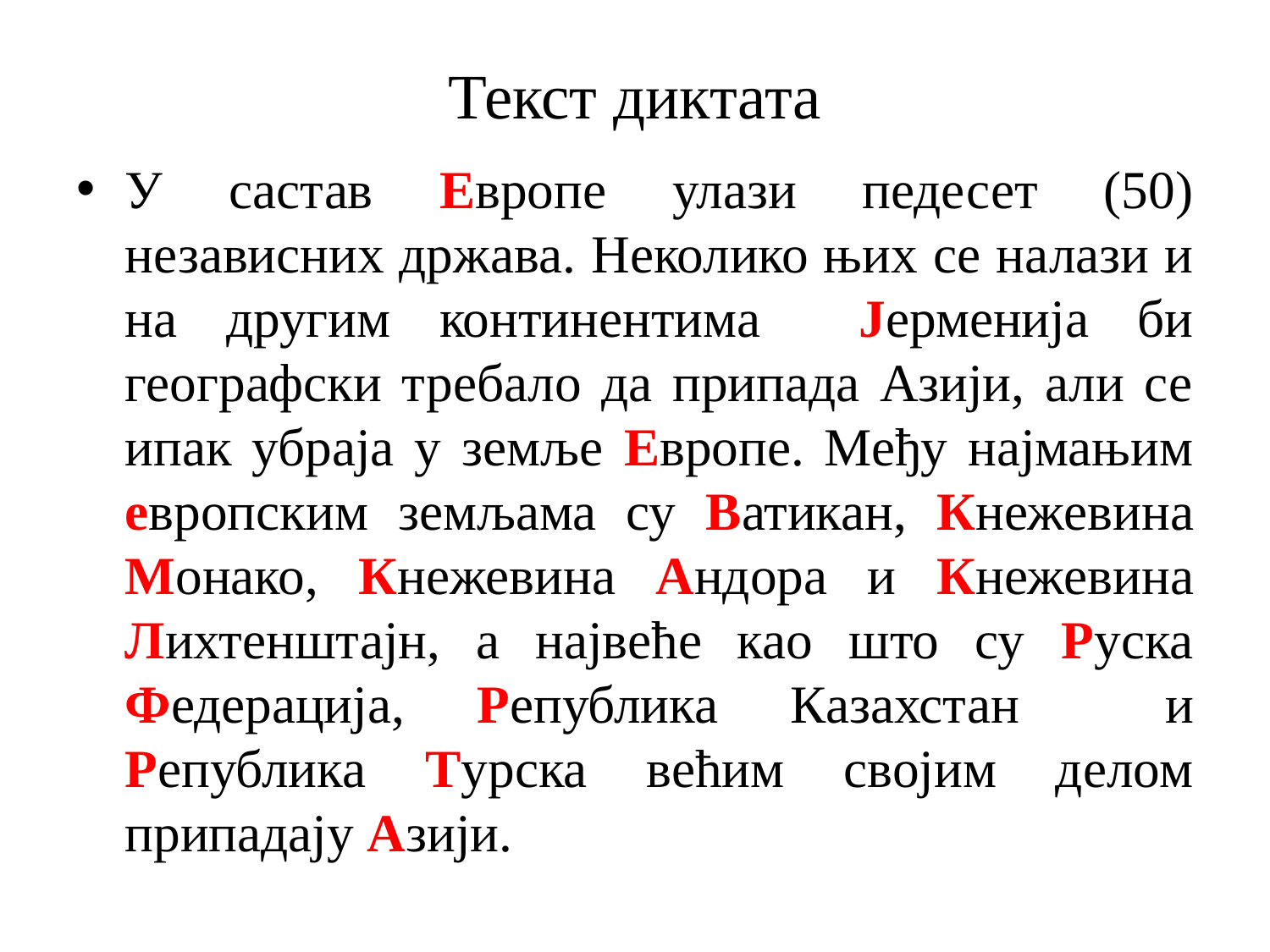

# Текст диктата
У састав Европе улази педесет (50) независних држава. Неколико њих се налази и на другим континентима  Јерменија би географски требало да припада Азији, али се ипак убраја у земље Европе. Међу најмањим европским земљама су Ватикан, Кнежевина Монако, Кнежевина Андора и Кнежевина Лихтенштајн, а највеће као што су Руска Федерација, Република Казахстан  и Република Турска већим својим делом припадају Азији.